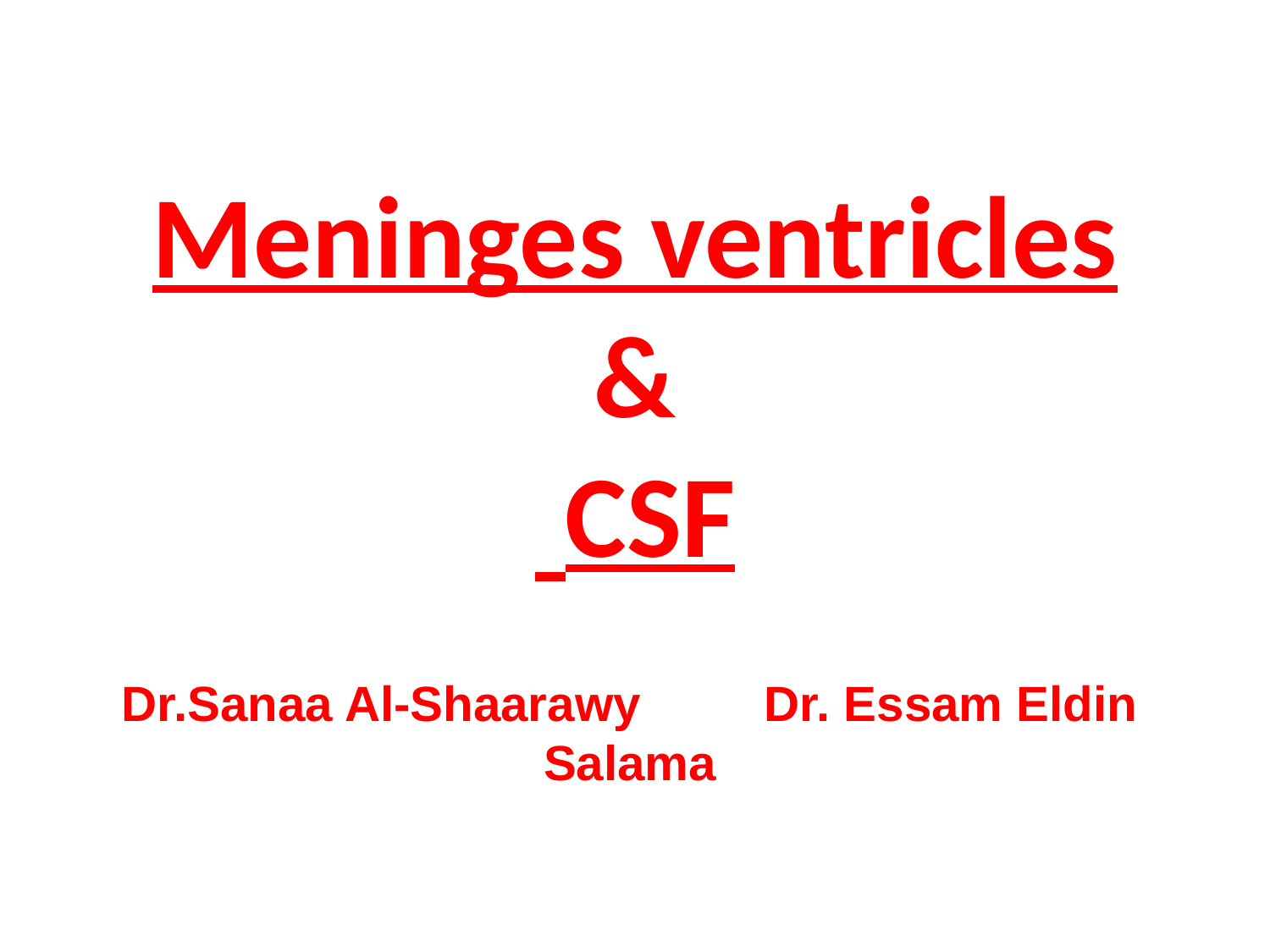

# Meninges ventricles & CSF
Dr.Sanaa Al-Shaarawy         Dr. Essam Eldin Salama